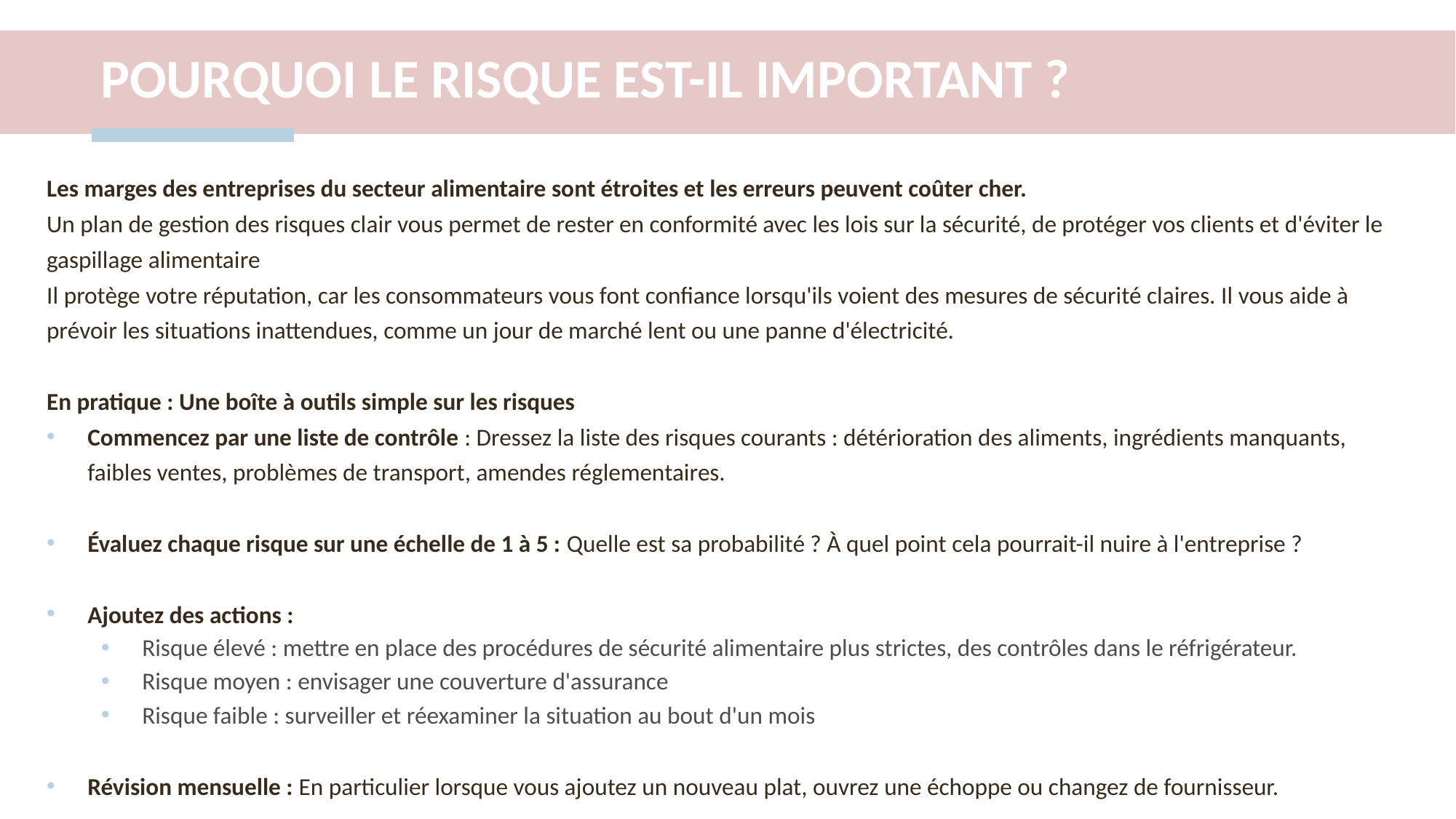

POURQUOI LE RISQUE EST-IL IMPORTANT ?
Les marges des entreprises du secteur alimentaire sont étroites et les erreurs peuvent coûter cher.
Un plan de gestion des risques clair vous permet de rester en conformité avec les lois sur la sécurité, de protéger vos clients et d'éviter le gaspillage alimentaire
Il protège votre réputation, car les consommateurs vous font confiance lorsqu'ils voient des mesures de sécurité claires. Il vous aide à prévoir les situations inattendues, comme un jour de marché lent ou une panne d'électricité.

En pratique : Une boîte à outils simple sur les risques
Commencez par une liste de contrôle : Dressez la liste des risques courants : détérioration des aliments, ingrédients manquants, faibles ventes, problèmes de transport, amendes réglementaires.

Évaluez chaque risque sur une échelle de 1 à 5 : Quelle est sa probabilité ? À quel point cela pourrait-il nuire à l'entreprise ?

Ajoutez des actions :
Risque élevé : mettre en place des procédures de sécurité alimentaire plus strictes, des contrôles dans le réfrigérateur.
Risque moyen : envisager une couverture d'assurance
Risque faible : surveiller et réexaminer la situation au bout d'un mois

Révision mensuelle : En particulier lorsque vous ajoutez un nouveau plat, ouvrez une échoppe ou changez de fournisseur.